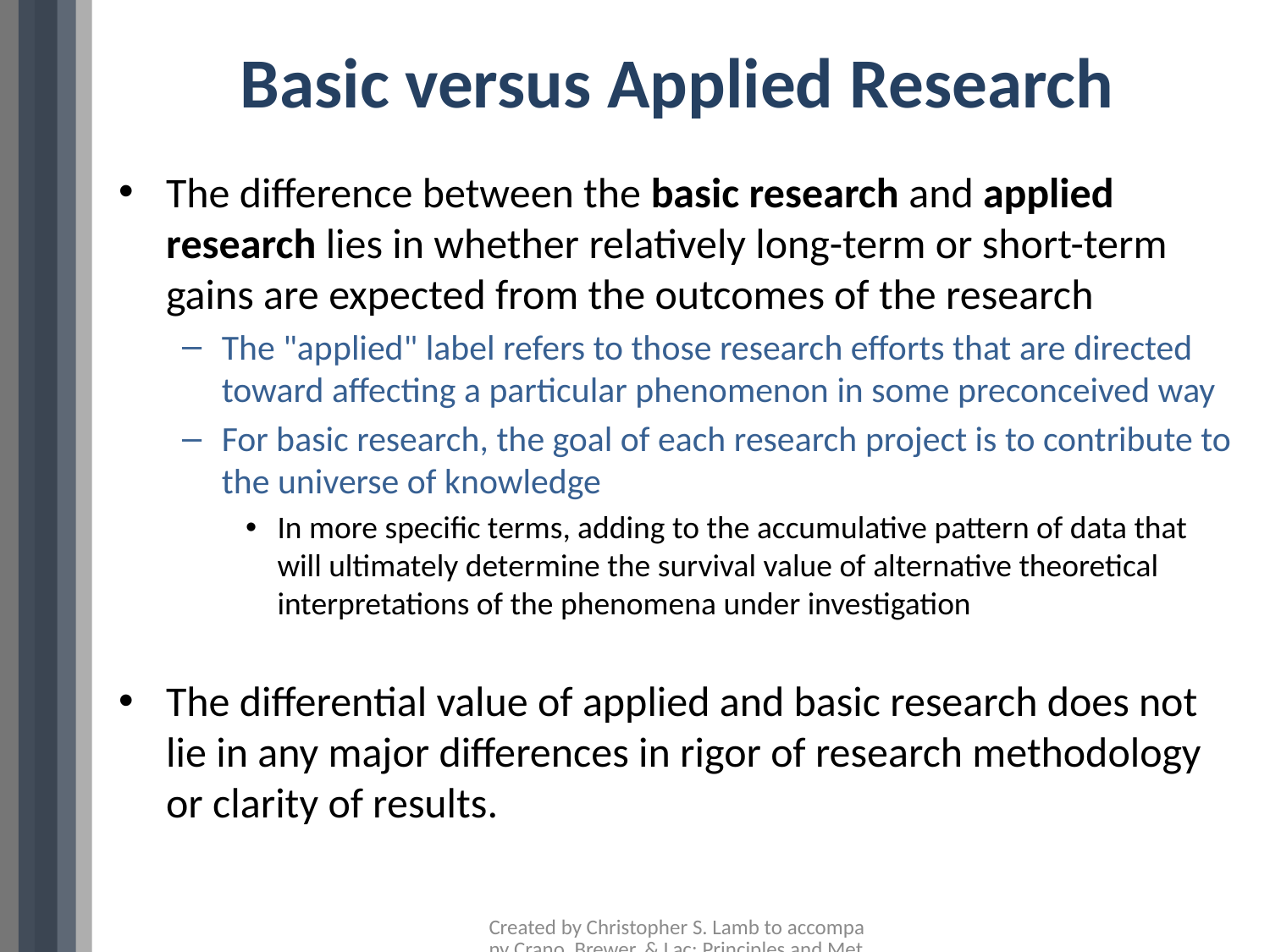

# Basic versus Applied Research
The difference between the basic research and applied research lies in whether relatively long-term or short-term gains are expected from the outcomes of the research
The "applied" label refers to those research efforts that are directed toward affecting a particular phenomenon in some preconceived way
For basic research, the goal of each research project is to contribute to the universe of knowledge
In more specific terms, adding to the accumulative pattern of data that will ultimately determine the survival value of alternative theoretical interpretations of the phenomena under investigation

The differential value of applied and basic research does not lie in any major differences in rigor of research methodology or clarity of results.
Created by Christopher S. Lamb to accompany Crano, Brewer, & Lac: Principles and Methods of Social Research, 3rd Edition, 2015, Routledge/Taylor & Francis